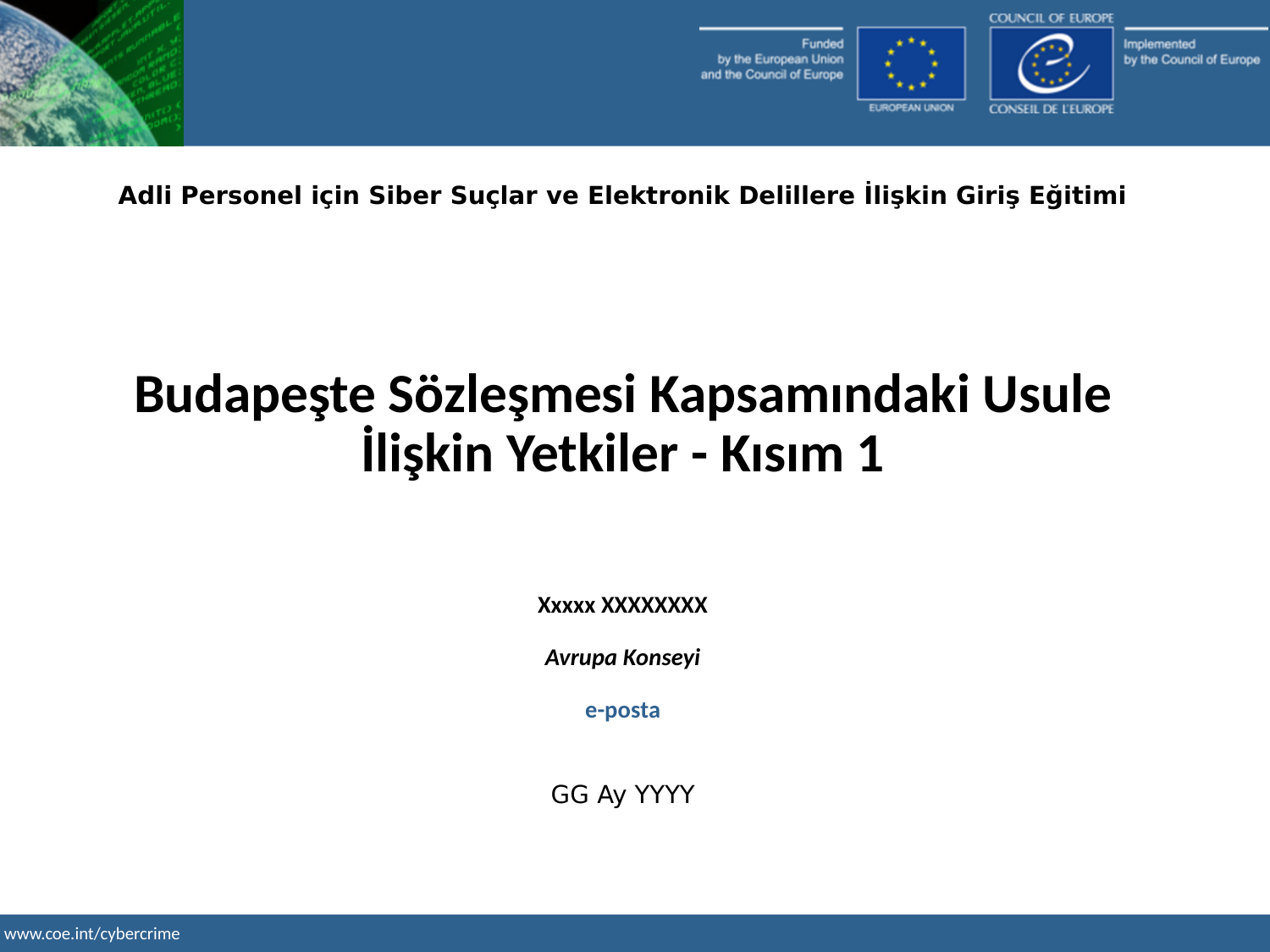

Adli Personel için Siber Suçlar ve Elektronik Delillere İlişkin Giriş Eğitimi

Budapeşte Sözleşmesi Kapsamındaki Usule İlişkin Yetkiler - Kısım 1

Xxxxx XXXXXXXX

Avrupa Konseyi

e-posta

GG Ay YYYY